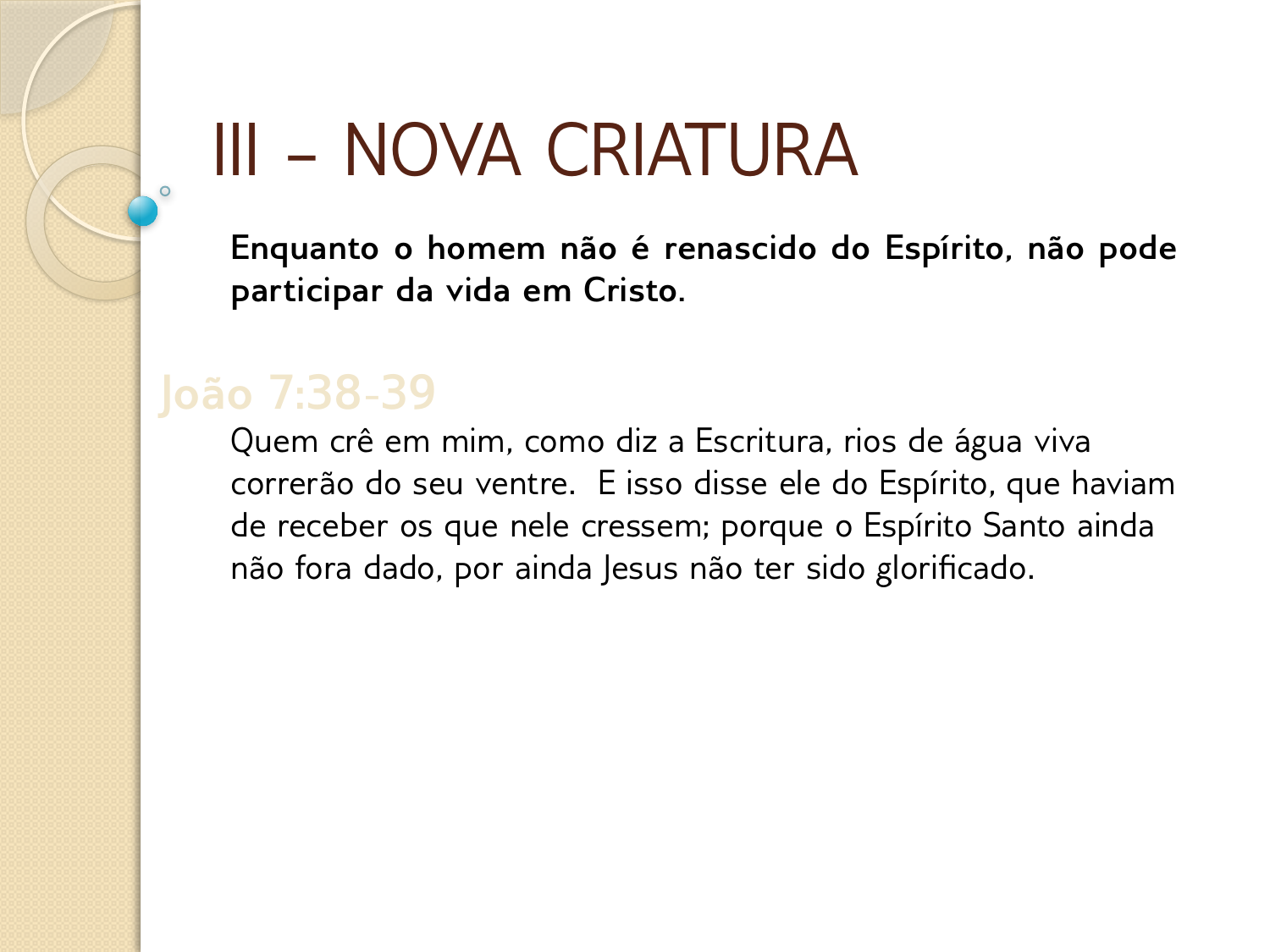

III – NOVA CRIATURA
Enquanto o homem não é renascido do Espírito, não pode participar da vida em Cristo.
João 7:38-39
Quem crê em mim, como diz a Escritura, rios de água viva correrão do seu ventre.  E isso disse ele do Espírito, que haviam de receber os que nele cressem; porque o Espírito Santo ainda não fora dado, por ainda Jesus não ter sido glorificado.